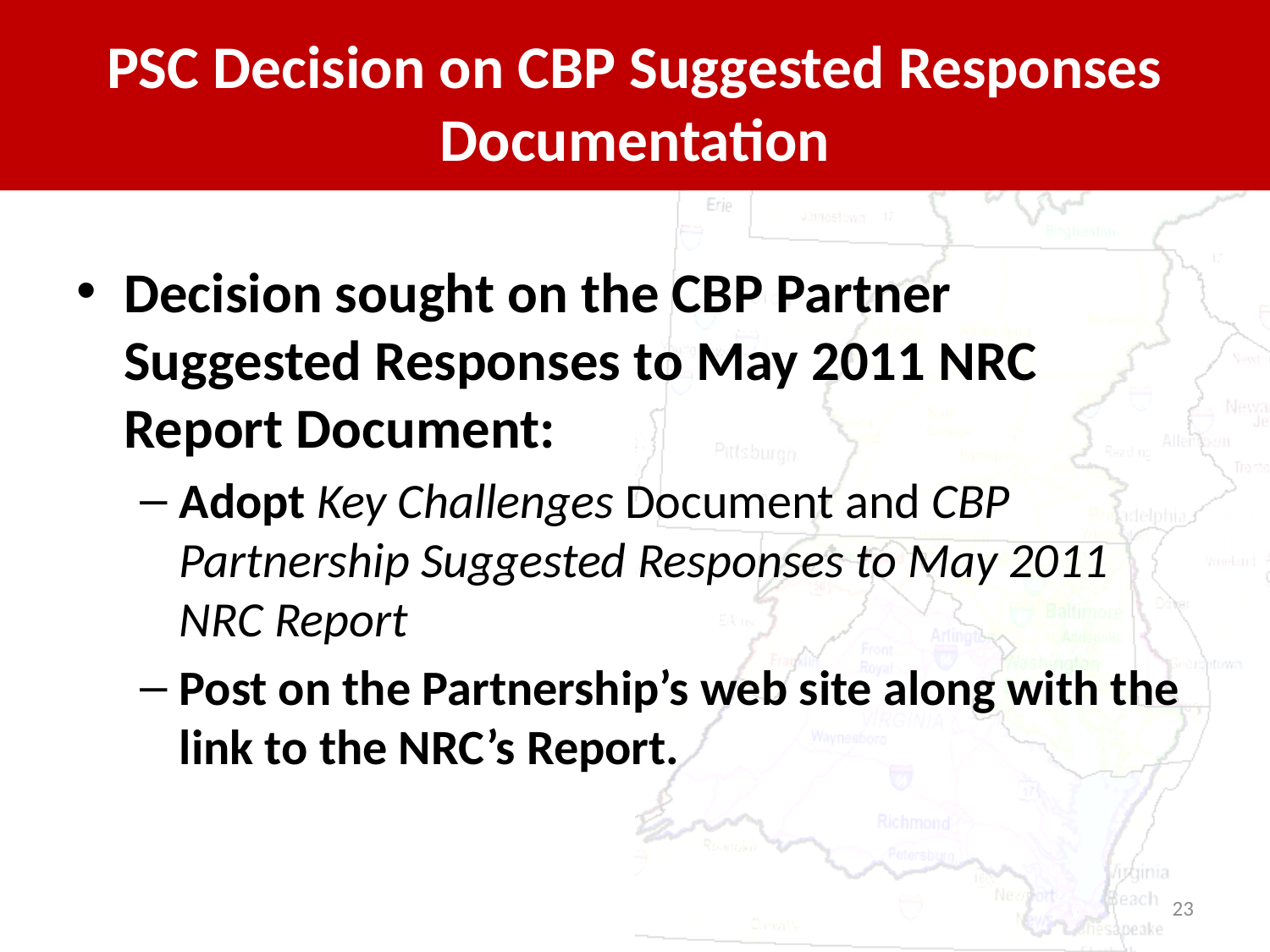

# PSC Decision on CBP Suggested Responses Documentation
Decision sought on the CBP Partner Suggested Responses to May 2011 NRC Report Document:
Adopt Key Challenges Document and CBP Partnership Suggested Responses to May 2011 NRC Report
Post on the Partnership’s web site along with the link to the NRC’s Report.

23